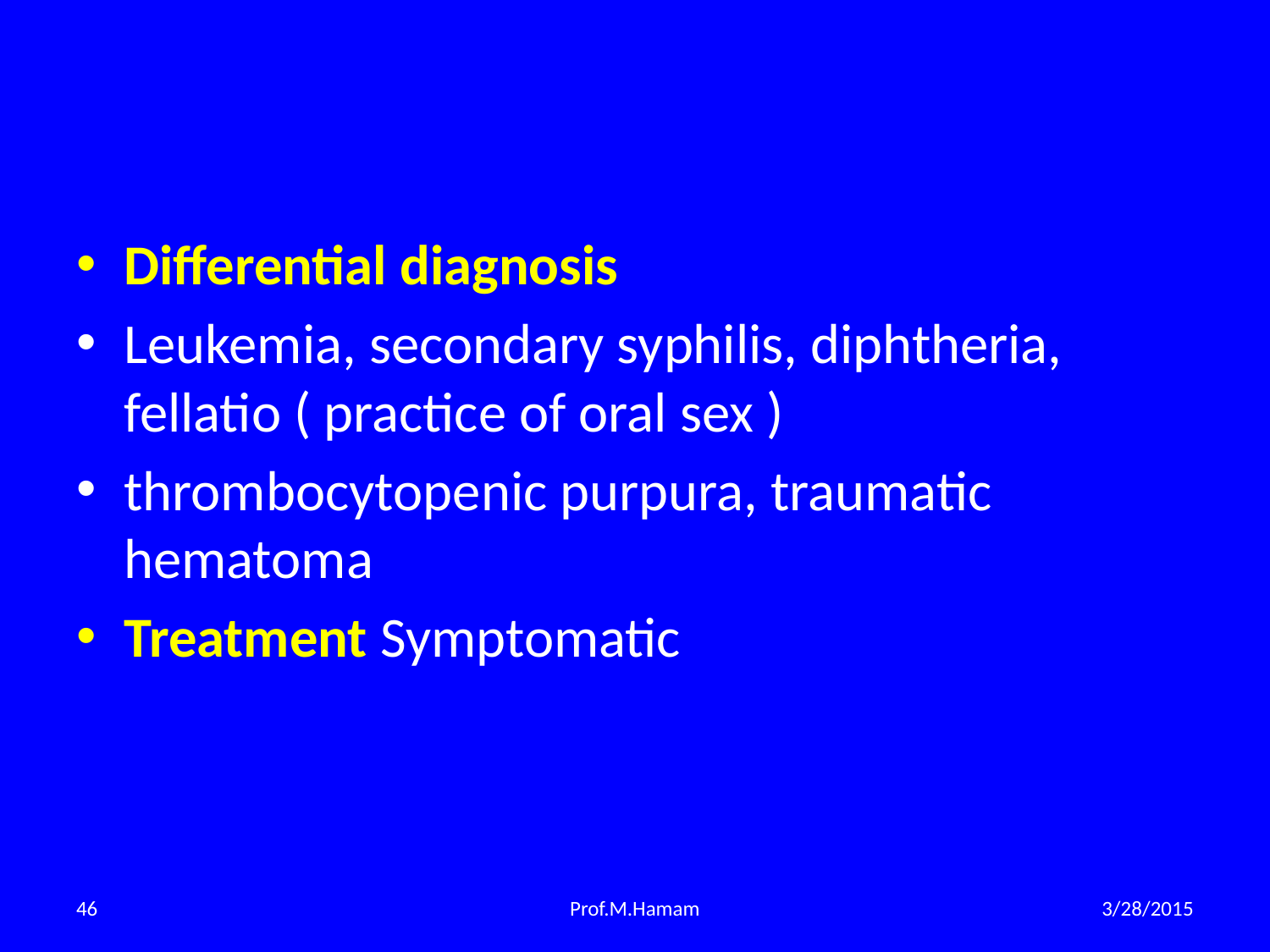

#
Differential diagnosis
Leukemia, secondary syphilis, diphtheria, fellatio ( practice of oral sex )
thrombocytopenic purpura, traumatic hematoma
Treatment Symptomatic

46
Prof.M.Hamam
3/28/2015